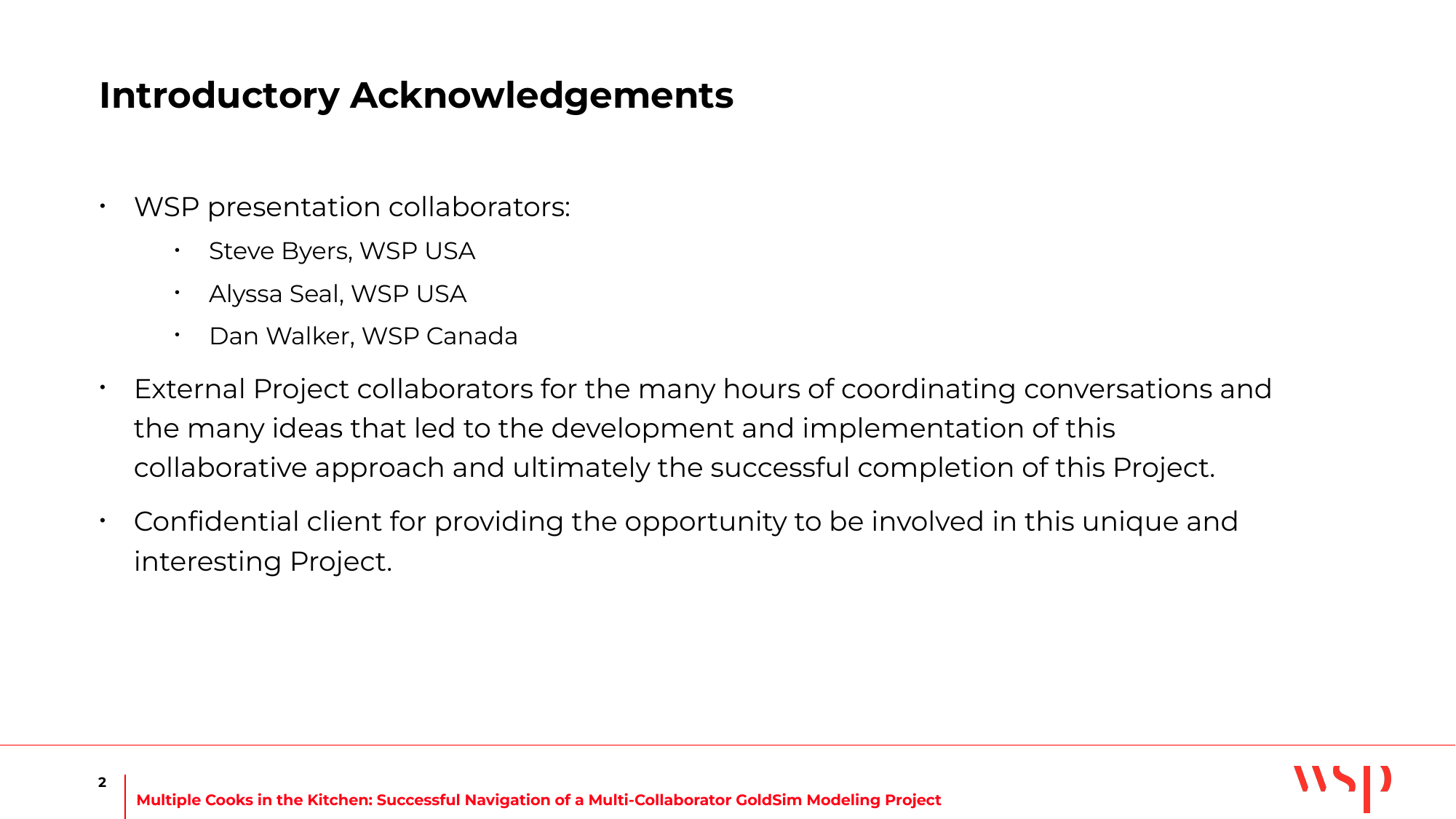

# Introductory Acknowledgements
WSP presentation collaborators:
Steve Byers, WSP USA
Alyssa Seal, WSP USA
Dan Walker, WSP Canada
External Project collaborators for the many hours of coordinating conversations and the many ideas that led to the development and implementation of this collaborative approach and ultimately the successful completion of this Project.
Confidential client for providing the opportunity to be involved in this unique and interesting Project.